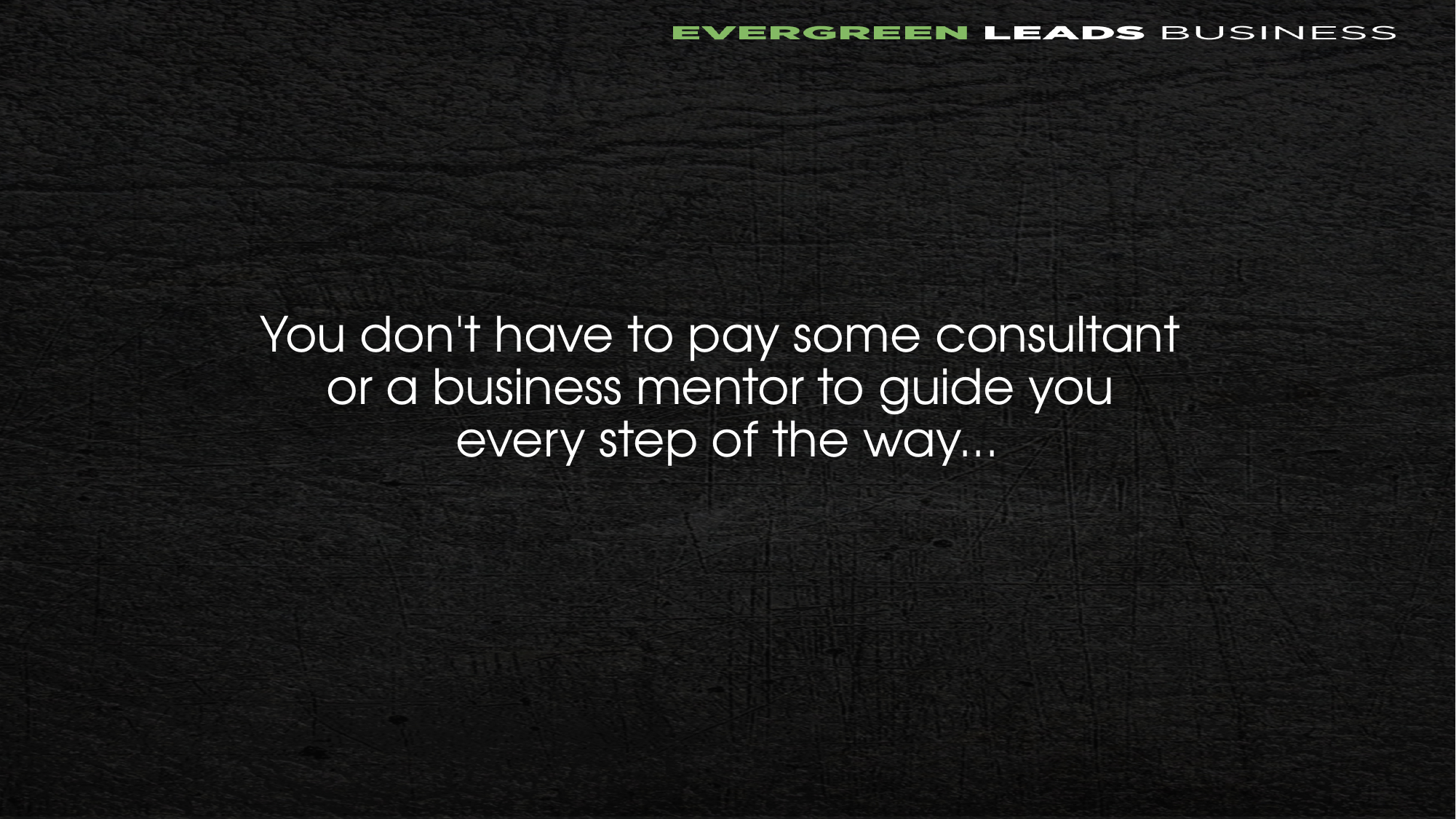

# You don't have to pay some consultant or a business mentor to guide you every step of the way...